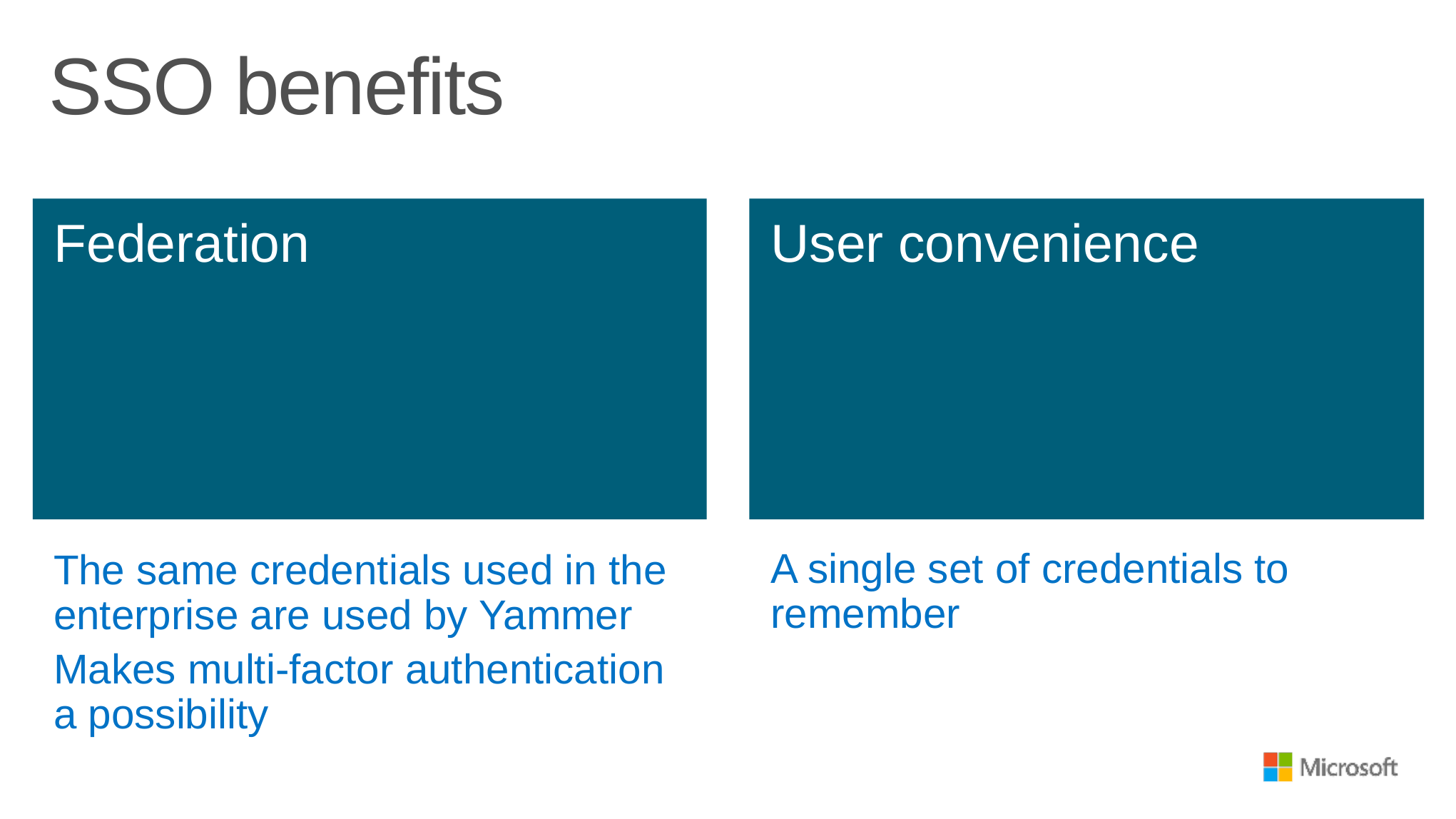

# SSO benefits
Federation
User convenience
A single set of credentials to remember
The same credentials used in the enterprise are used by Yammer
Makes multi-factor authentication a possibility